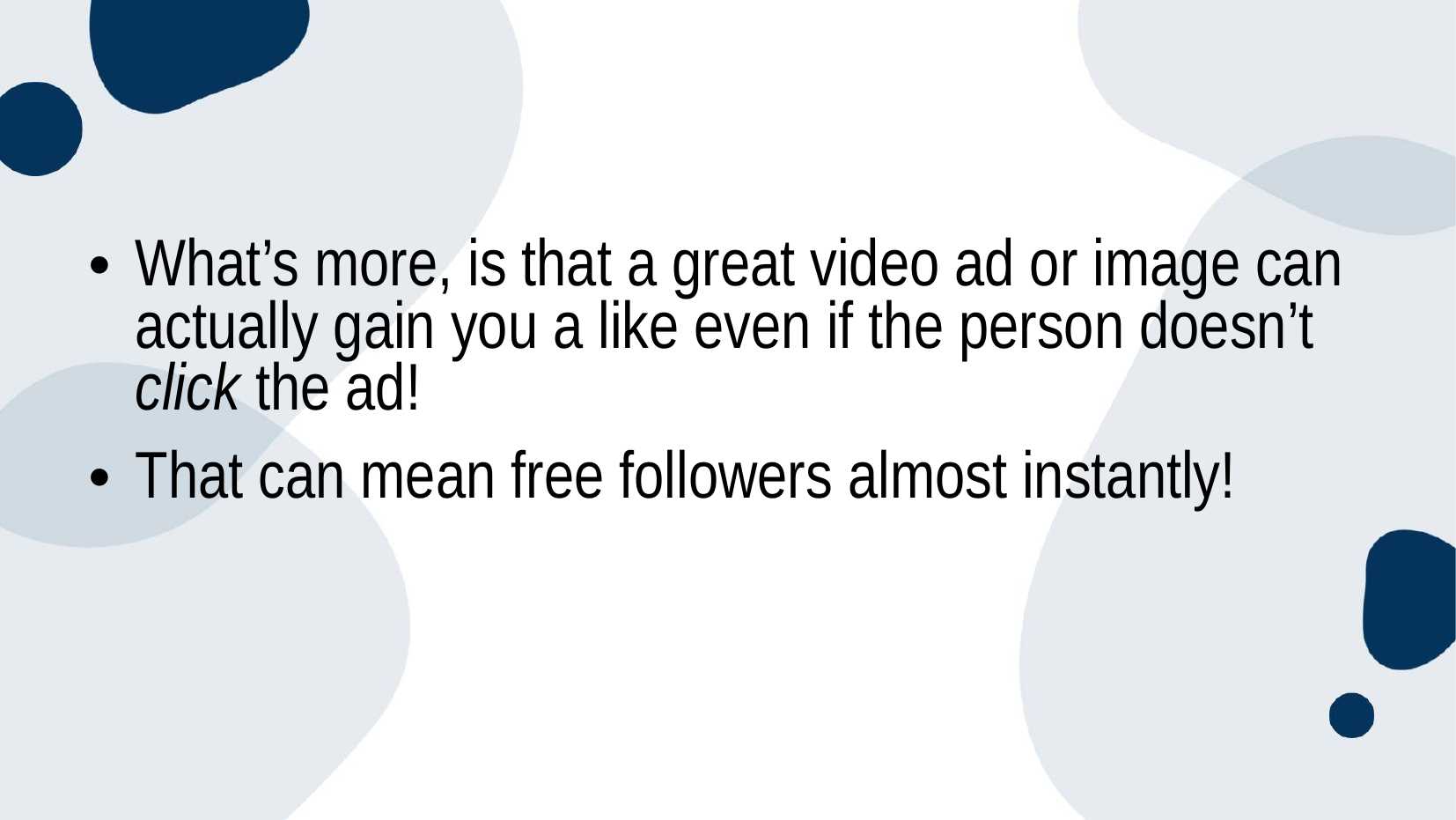

What’s more, is that a great video ad or image can actually gain you a like even if the person doesn’t click the ad!
That can mean free followers almost instantly!